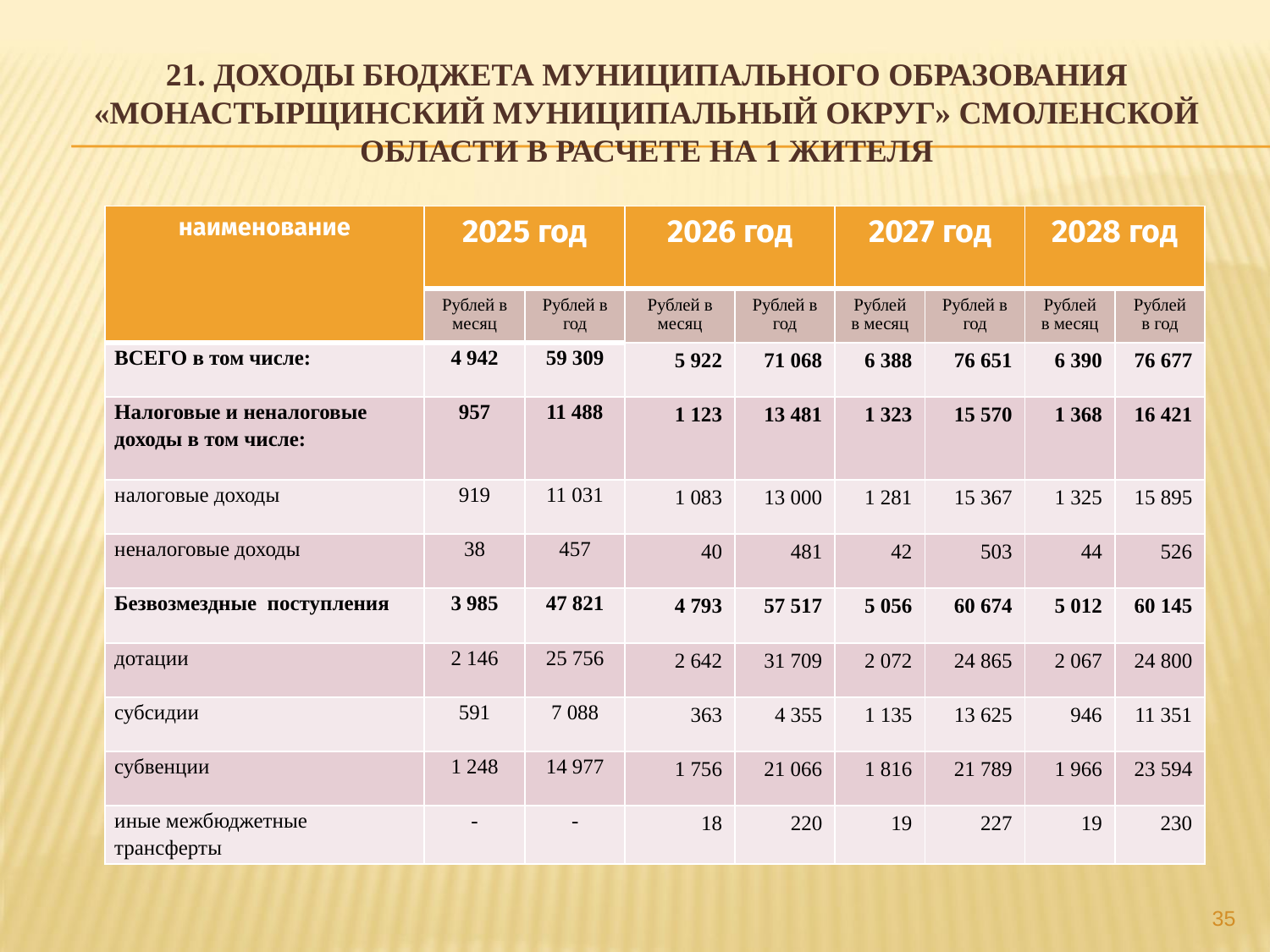

# 21. ДОХОДЫ БЮДЖЕТА МУНИЦИПАЛЬНОГО ОБРАЗОВАНИЯ «МОНАСТЫРЩИНСКИЙ МУНИЦИПАЛЬНЫЙ ОКРУГ» СМОЛЕНСКОЙ ОБЛАСТИ В РАСЧЕТЕ НА 1 ЖИТЕЛЯ
| наименование | 2025 год |  | 2026 год |  | 2027 год |  | 2028 год |  |
| --- | --- | --- | --- | --- | --- | --- | --- | --- |
|  | Рублей в месяц | Рублей в год | Рублей в месяц | Рублей в год | Рублей в месяц | Рублей в год | Рублей в месяц | Рублей в год |
| ВСЕГО в том числе: | 4 942 | 59 309 | 5 922 | 71 068 | 6 388 | 76 651 | 6 390 | 76 677 |
| Налоговые и неналоговые доходы в том числе: | 957 | 11 488 | 1 123 | 13 481 | 1 323 | 15 570 | 1 368 | 16 421 |
| налоговые доходы | 919 | 11 031 | 1 083 | 13 000 | 1 281 | 15 367 | 1 325 | 15 895 |
| неналоговые доходы | 38 | 457 | 40 | 481 | 42 | 503 | 44 | 526 |
| Безвозмездные поступления | 3 985 | 47 821 | 4 793 | 57 517 | 5 056 | 60 674 | 5 012 | 60 145 |
| дотации | 2 146 | 25 756 | 2 642 | 31 709 | 2 072 | 24 865 | 2 067 | 24 800 |
| субсидии | 591 | 7 088 | 363 | 4 355 | 1 135 | 13 625 | 946 | 11 351 |
| субвенции | 1 248 | 14 977 | 1 756 | 21 066 | 1 816 | 21 789 | 1 966 | 23 594 |
| иные межбюджетные трансферты | - | - | 18 | 220 | 19 | 227 | 19 | 230 |
35